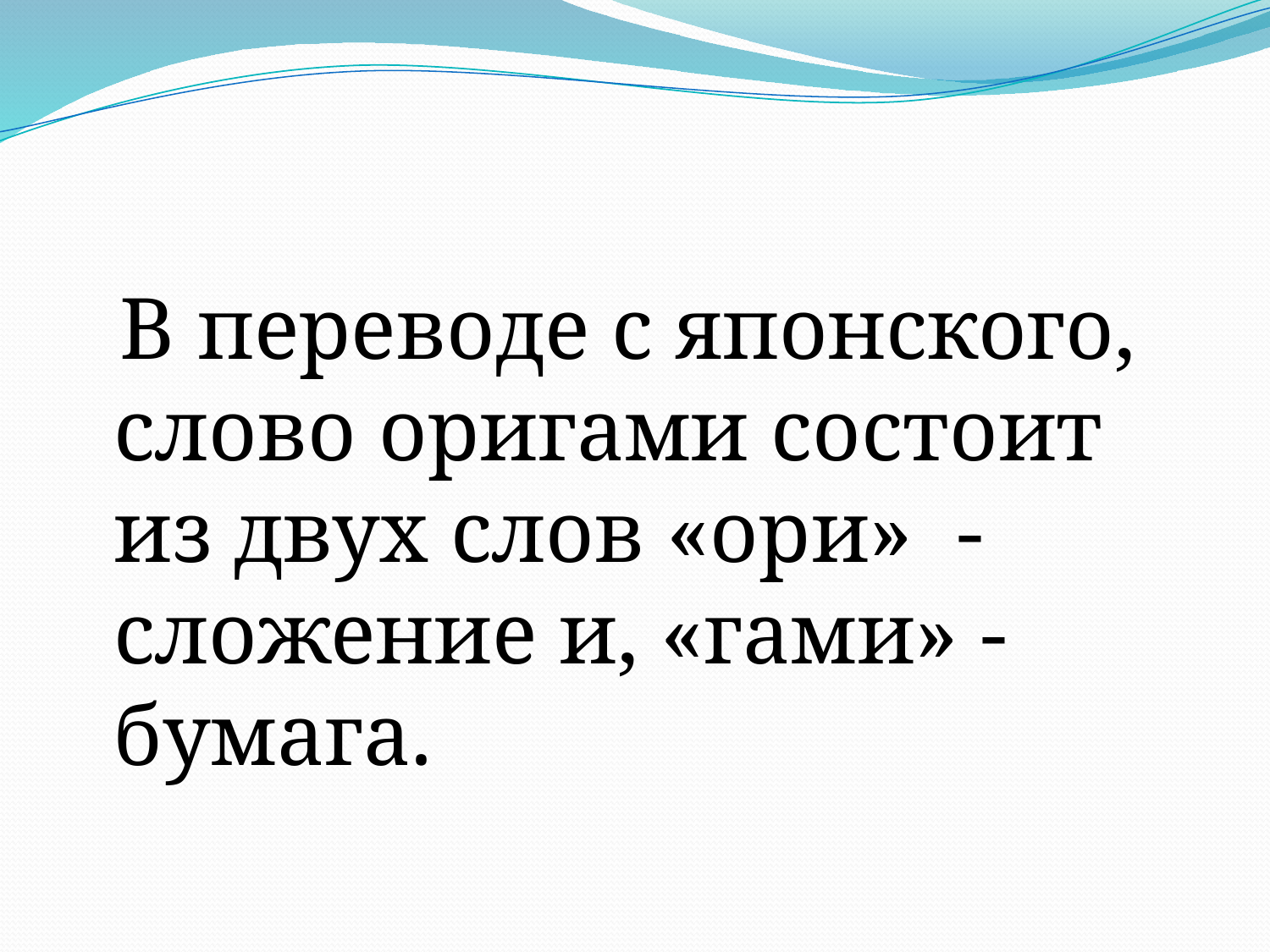

#
  В переводе с японского, слово оригами состоит из двух слов «ори»  - сложение и, «гами» - бумага.